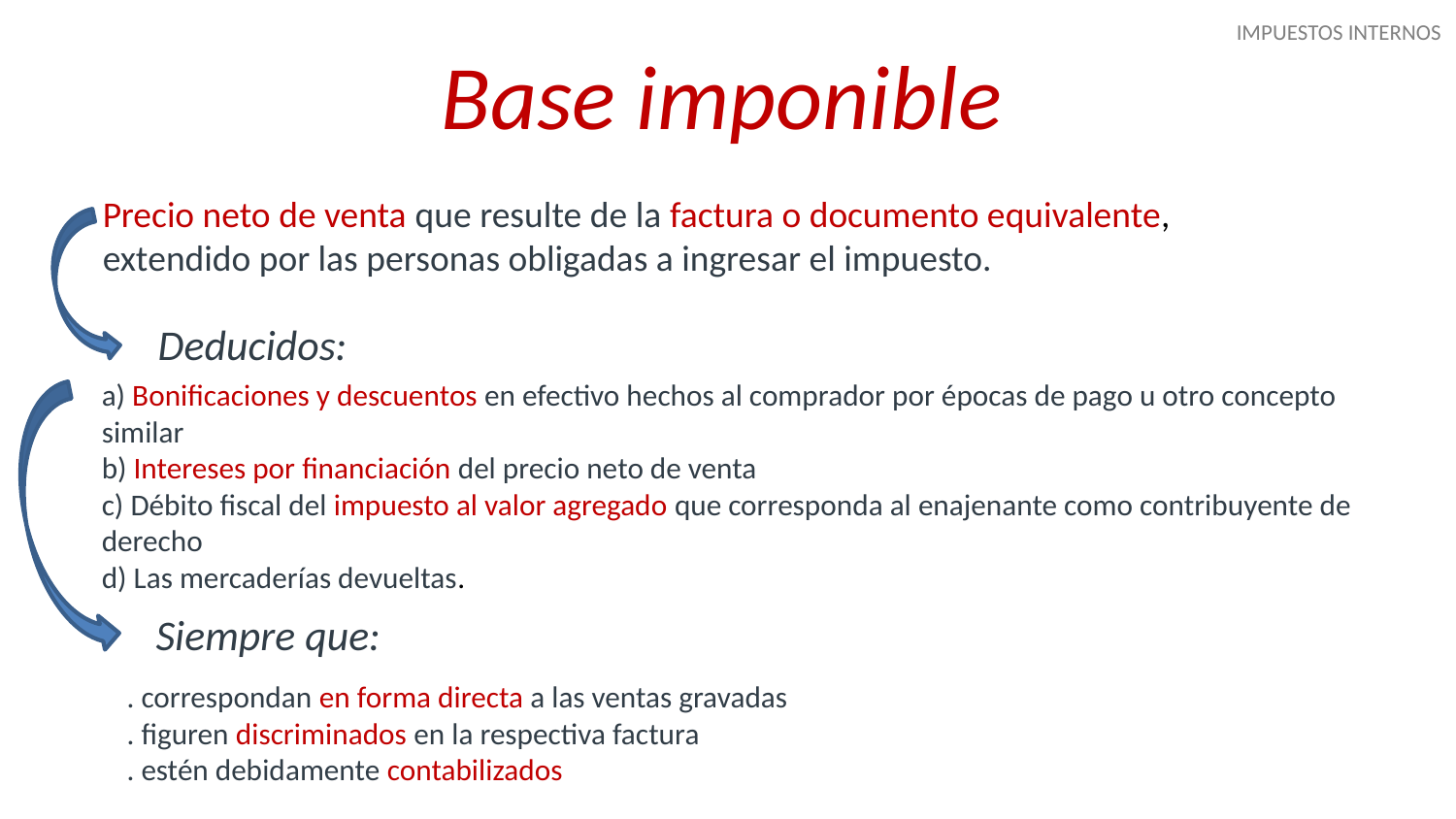

IMPUESTOS INTERNOS
Base imponible
Precio neto de venta que resulte de la factura o documento equivalente, extendido por las personas obligadas a ingresar el impuesto.

Deducidos:
a) Bonificaciones y descuentos en efectivo hechos al comprador por épocas de pago u otro concepto similar
b) Intereses por financiación del precio neto de venta
c) Débito fiscal del impuesto al valor agregado que corresponda al enajenante como contribuyente de derecho
d) Las mercaderías devueltas.

   Siempre que:

. correspondan en forma directa a las ventas gravadas
. figuren discriminados en la respectiva factura
. estén debidamente contabilizados